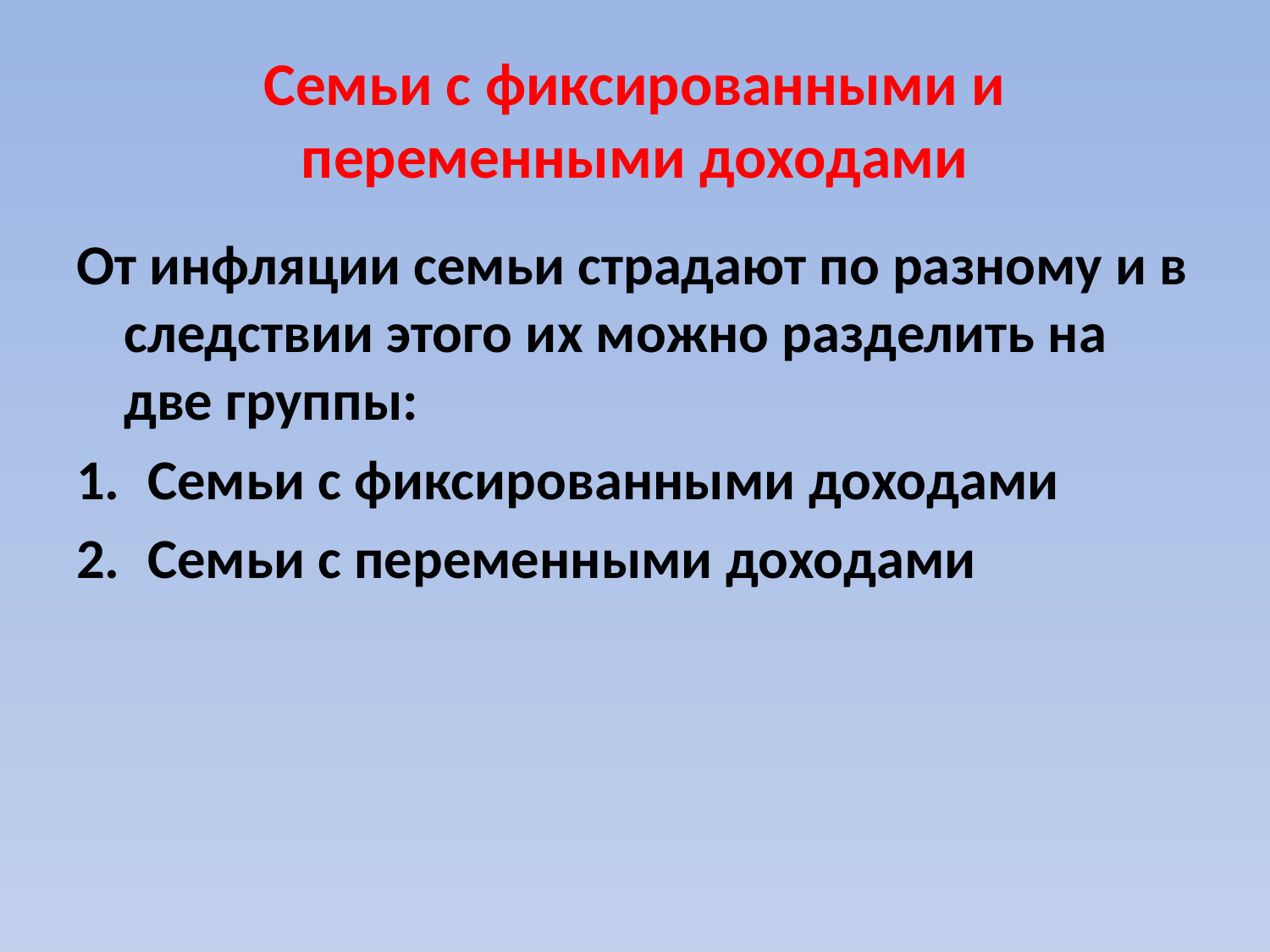

# Семьи с фиксированными и переменными доходами
От инфляции семьи страдают по разному и в следствии этого их можно разделить на две группы:
Семьи с фиксированными доходами
Семьи с переменными доходами